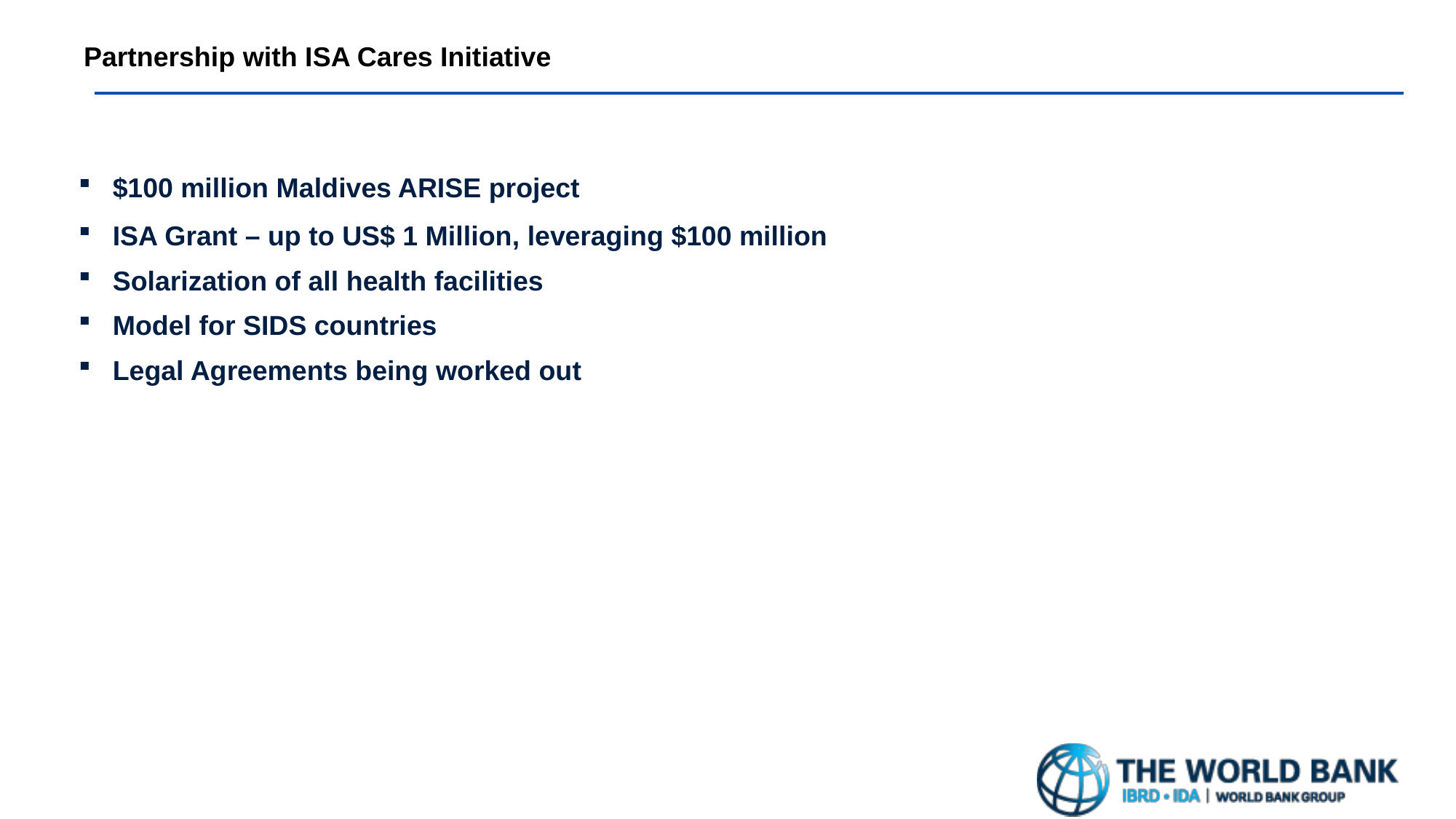

Partnership with ISA Cares Initiative

$100 million Maldives ARISE project
ISA Grant – up to US$ 1 Million, leveraging $100 million
Solarization of all health facilities
Model for SIDS countries
Legal Agreements being worked out